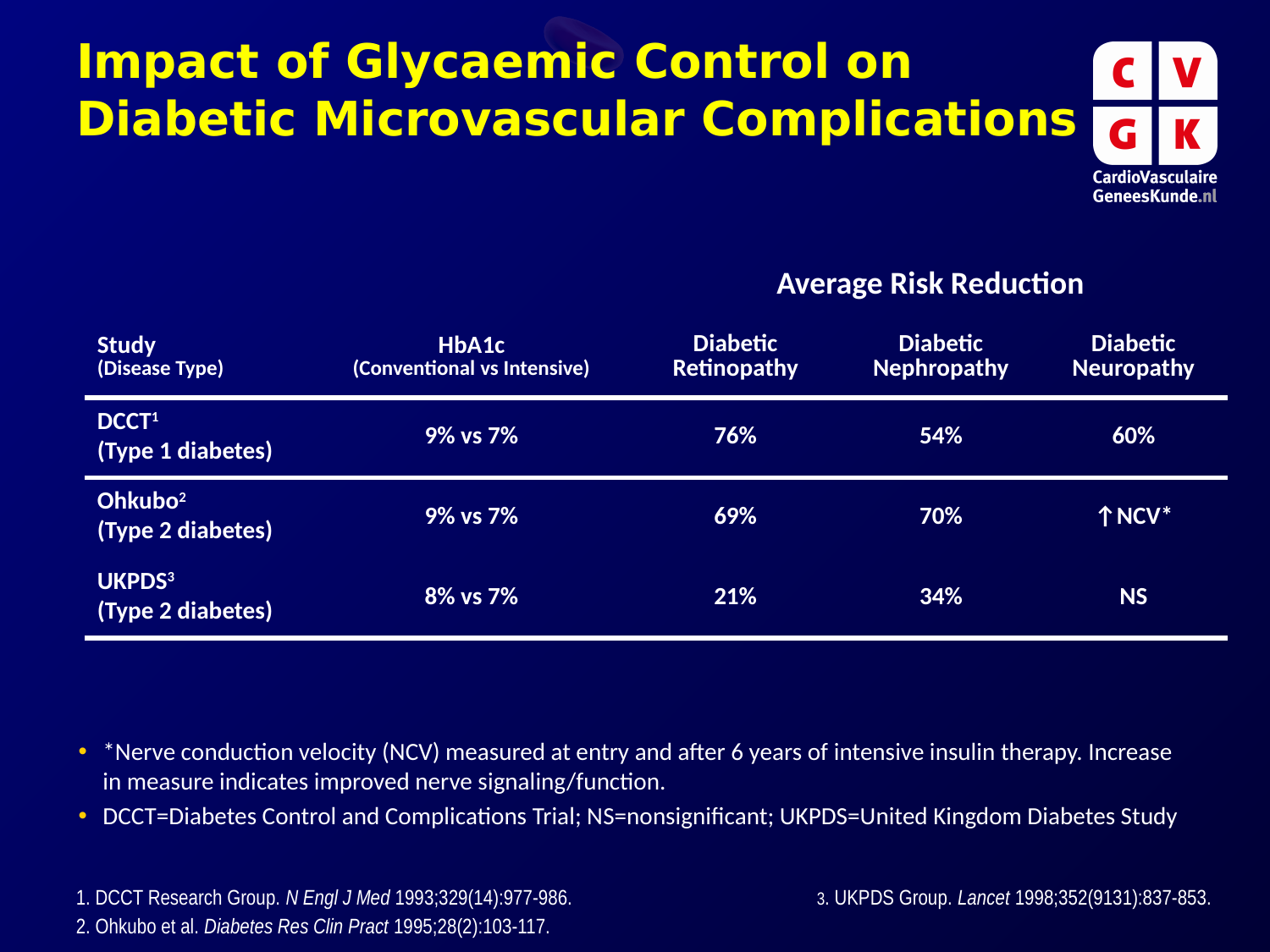

Impact of Glycaemic Control on Diabetic Microvascular Complications
Average Risk Reduction
| Study (Disease Type) | HbA1c (Conventional vs Intensive) | Diabetic Retinopathy | Diabetic Nephropathy | Diabetic Neuropathy |
| --- | --- | --- | --- | --- |
| DCCT1 (Type 1 diabetes) | 9% vs 7% | 76% | 54% | 60% |
| Ohkubo2 (Type 2 diabetes) | 9% vs 7% | 69% | 70% | ↑NCV\* |
| UKPDS3 (Type 2 diabetes) | 8% vs 7% | 21% | 34% | NS |
*Nerve conduction velocity (NCV) measured at entry and after 6 years of intensive insulin therapy. Increase in measure indicates improved nerve signaling/function.
DCCT=Diabetes Control and Complications Trial; NS=nonsignificant; UKPDS=United Kingdom Diabetes Study

1. DCCT Research Group. N Engl J Med 1993;329(14):977-986.
2. Ohkubo et al. Diabetes Res Clin Pract 1995;28(2):103-117.

.
3. UKPDS Group. Lancet 1998;352(9131):837-853.